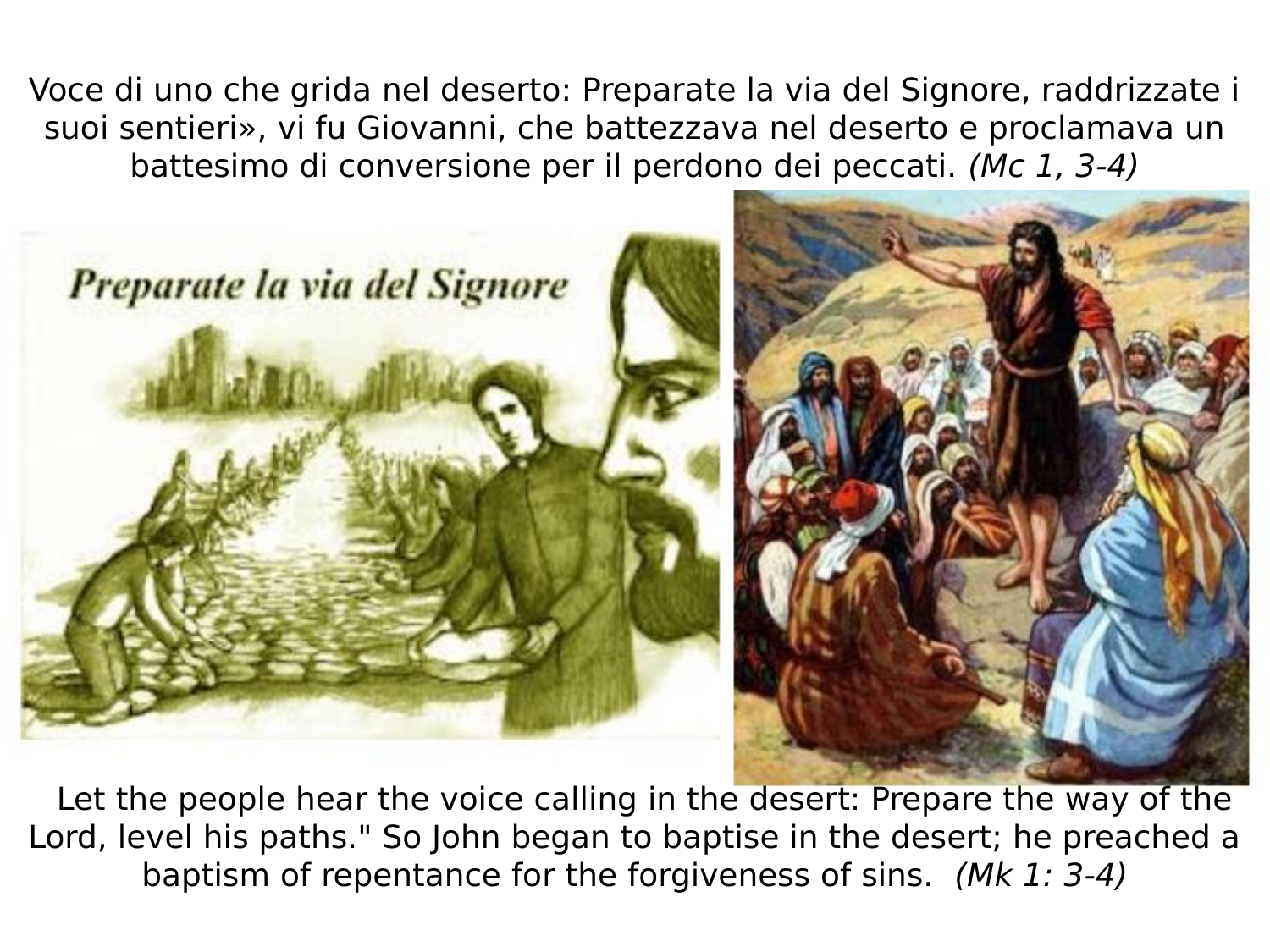

Voce di uno che grida nel deserto: Preparate la via del Signore, raddrizzate i suoi sentieri», vi fu Giovanni, che battezzava nel deserto e proclamava un battesimo di conversione per il perdono dei peccati. (Mc 1, 3-4)
  Let the people hear the voice calling in the desert: Prepare the way of the Lord, level his paths." So John began to baptise in the desert; he preached a baptism of repentance for the forgiveness of sins.  (Mk 1: 3-4)